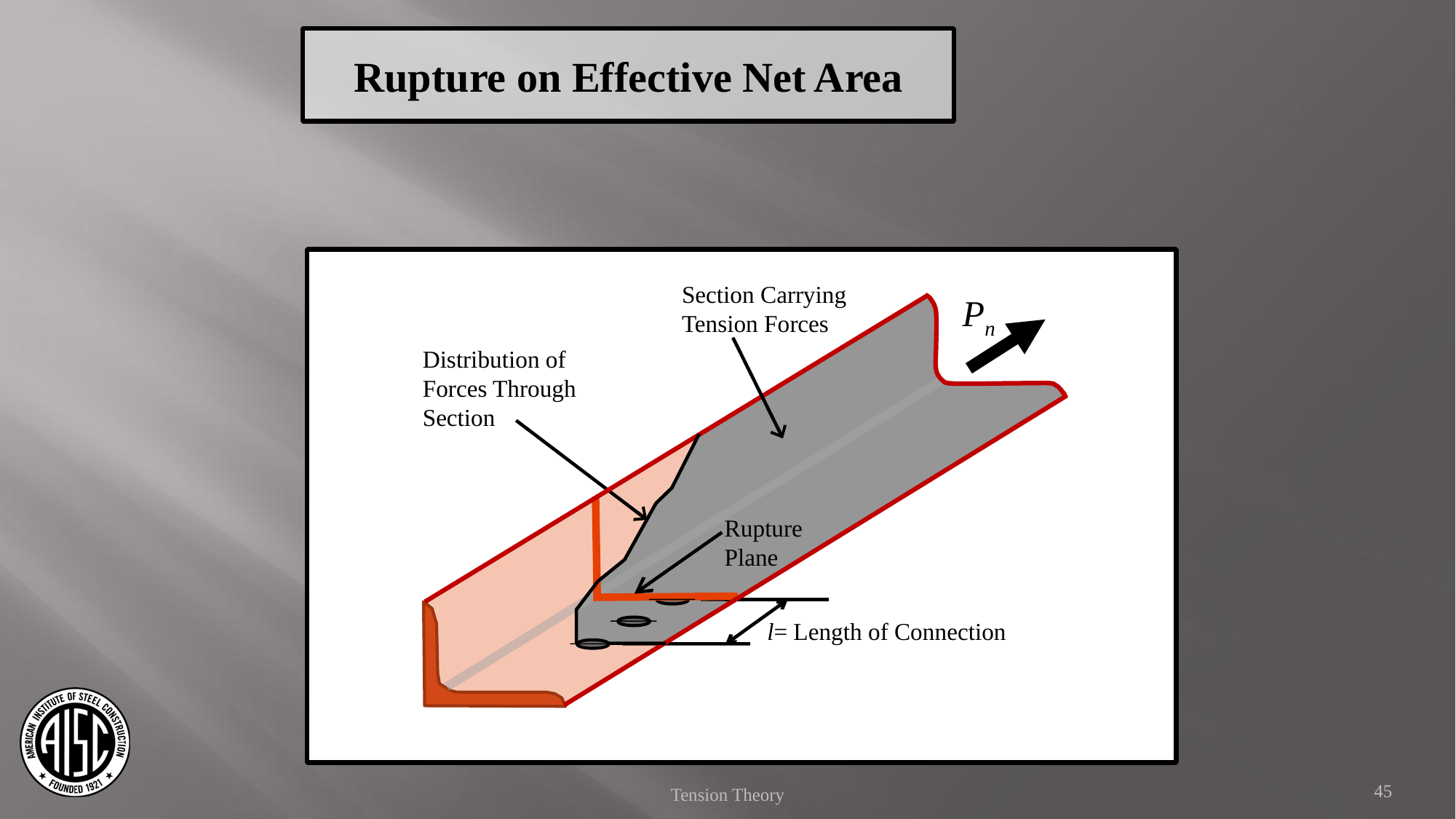

Rupture on Effective Net Area

Section Carrying Tension Forces
Pn

Distribution of Forces Through Section

RupturePlane

l= Length of Connection

45
Tension Theory